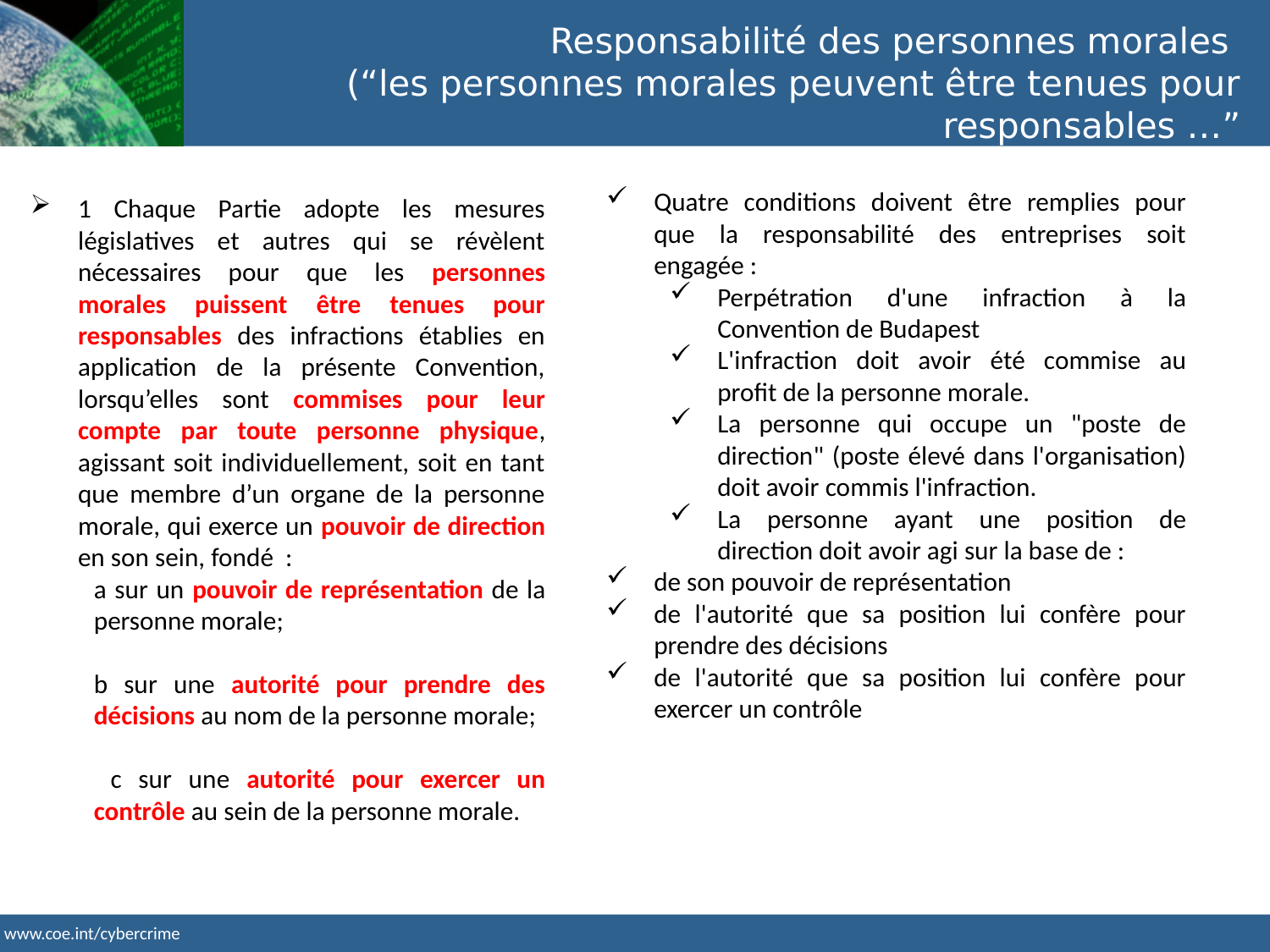

Responsabilité des personnes morales
(“les personnes morales peuvent être tenues pour responsables …”
Quatre conditions doivent être remplies pour que la responsabilité des entreprises soit engagée :
Perpétration d'une infraction à la Convention de Budapest
L'infraction doit avoir été commise au profit de la personne morale.
La personne qui occupe un "poste de direction" (poste élevé dans l'organisation) doit avoir commis l'infraction.
La personne ayant une position de direction doit avoir agi sur la base de :
de son pouvoir de représentation
de l'autorité que sa position lui confère pour prendre des décisions
de l'autorité que sa position lui confère pour exercer un contrôle
1 Chaque Partie adopte les mesures législatives et autres qui se révèlent nécessaires pour que les personnes morales puissent être tenues pour responsables des infractions établies en application de la présente Convention, lorsqu’elles sont commises pour leur compte par toute personne physique, agissant soit individuellement, soit en tant que membre d’un organe de la personne morale, qui exerce un pouvoir de direction en son sein, fondé  :
a sur un pouvoir de représentation de la personne morale;

b sur une autorité pour prendre des décisions au nom de la personne morale;

 c sur une autorité pour exercer un contrôle au sein de la personne morale.